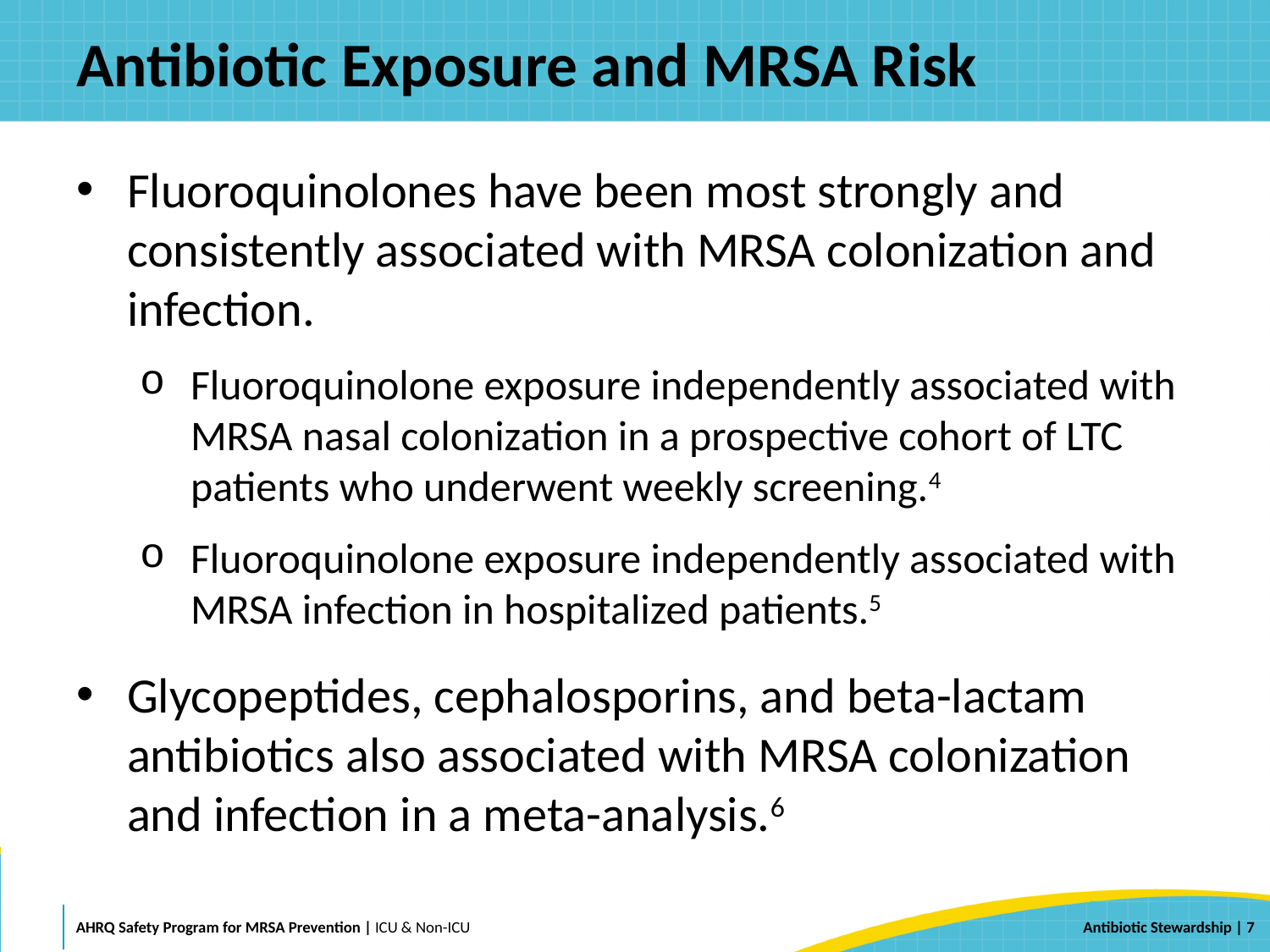

# Antibiotic Exposure and MRSA Risk
Fluoroquinolones have been most strongly and consistently associated with MRSA colonization and infection.
Fluoroquinolone exposure independently associated with MRSA nasal colonization in a prospective cohort of LTC patients who underwent weekly screening.4
Fluoroquinolone exposure independently associated with MRSA infection in hospitalized patients.5
Glycopeptides, cephalosporins, and beta-lactam antibiotics also associated with MRSA colonization and infection in a meta-analysis.6
 | 7